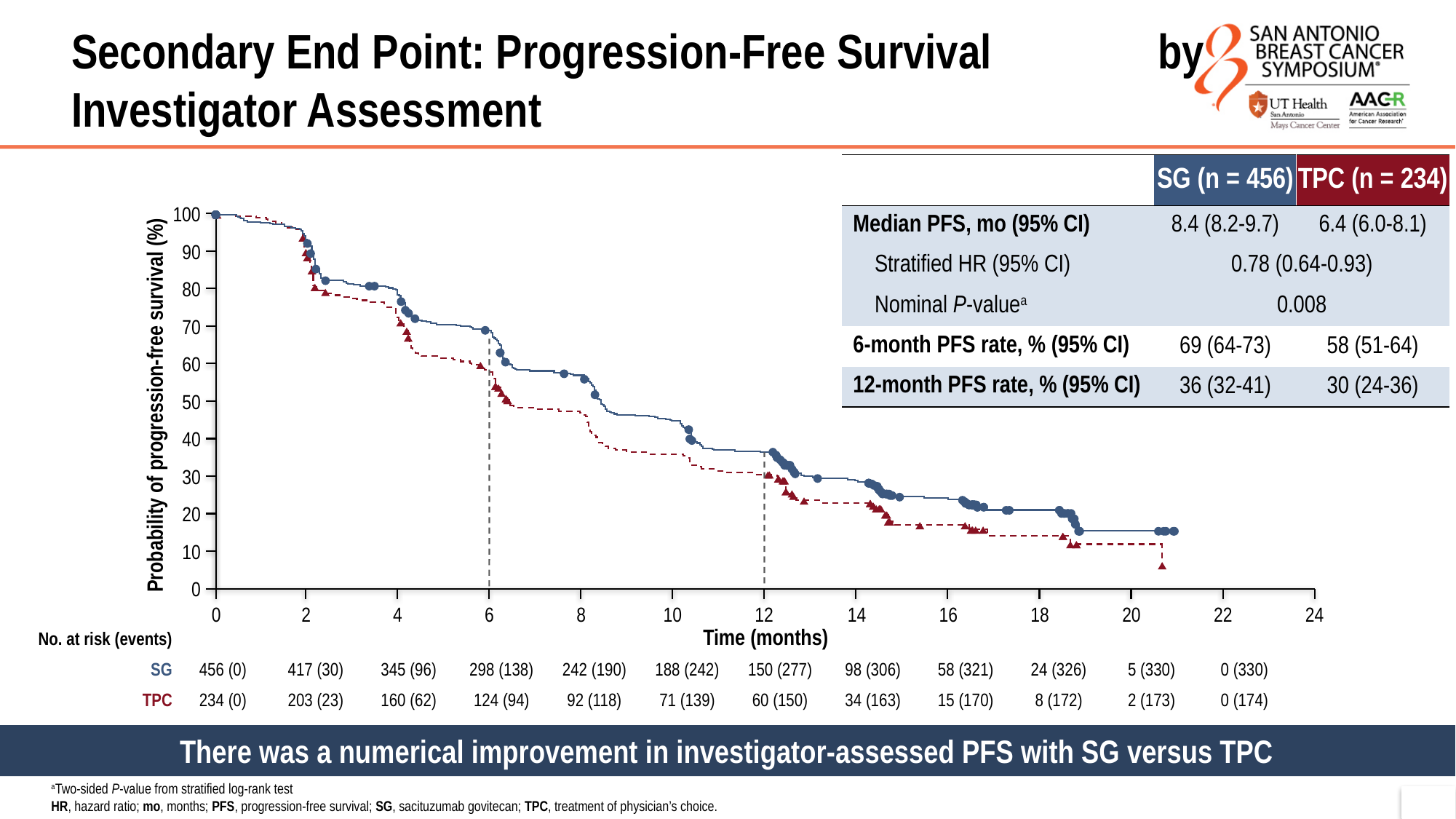

# Secondary End Point: Progression-Free Survival               by Investigator Assessment
|  | SG (n = 456) | TPC (n = 234) |
| --- | --- | --- |
| Median PFS, mo (95% CI) | 8.4 (8.2-9.7) | 6.4 (6.0-8.1) |
| Stratified HR (95% CI) | 0.78 (0.64-0.93) |  |
| Nominal P-valuea | 0.008 |  |
| 6-month PFS rate, % (95% CI) | 69 (64-73) | 58 (51-64) |
| 12-month PFS rate, % (95% CI) | 36 (32-41) | 30 (24-36) |
100

90
80
70
60
Probability of progression-free survival (%)
50
40
30
20
10
0
0
2
4
6
8
10
12
14
16
18
20
22
24
Time (months)

| No. at risk (events) |  |  |  |  |  |  |  |  |  |  |  |  |  |
| --- | --- | --- | --- | --- | --- | --- | --- | --- | --- | --- | --- | --- | --- |
| SG | 456 (0) | 417 (30) | 345 (96) | 298 (138) | 242 (190) | 188 (242) | 150 (277) | 98 (306) | 58 (321) | 24 (326) | 5 (330) | 0 (330) |  |
| TPC | 234 (0) | 203 (23) | 160 (62) | 124 (94) | 92 (118) | 71 (139) | 60 (150) | 34 (163) | 15 (170) | 8 (172) | 2 (173) | 0 (174) |  |
There was a numerical improvement in investigator-assessed PFS with SG versus TPC
aTwo-sided P-value from stratified log-rank test
HR, hazard ratio; mo, months; PFS, progression-free survival; SG, sacituzumab govitecan; TPC, treatment of physician’s choice.